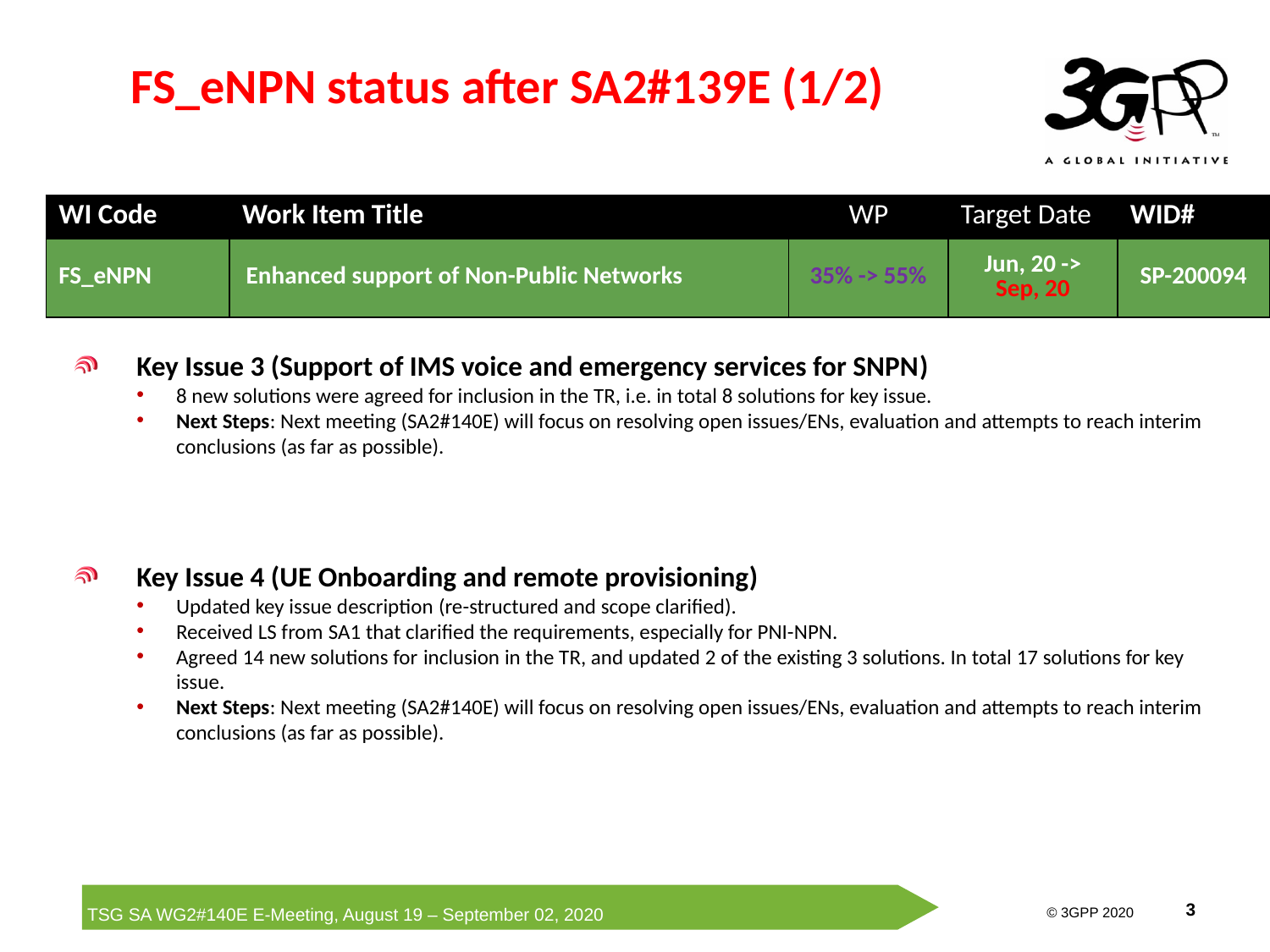

# FS_eNPN status after SA2#139E (1/2)
| WI Code | Work Item Title | WP | Target Date | WID# |
| --- | --- | --- | --- | --- |
| FS\_eNPN | Enhanced support of Non-Public Networks | 35% -> 55% | Jun, 20 -> Sep, 20 | SP-200094 |
Key Issue 3 (Support of IMS voice and emergency services for SNPN)
8 new solutions were agreed for inclusion in the TR, i.e. in total 8 solutions for key issue.
Next Steps: Next meeting (SA2#140E) will focus on resolving open issues/ENs, evaluation and attempts to reach interim conclusions (as far as possible).

Key Issue 4 (UE Onboarding and remote provisioning)
Updated key issue description (re-structured and scope clarified).
Received LS from SA1 that clarified the requirements, especially for PNI-NPN.
Agreed 14 new solutions for inclusion in the TR, and updated 2 of the existing 3 solutions. In total 17 solutions for key issue.
Next Steps: Next meeting (SA2#140E) will focus on resolving open issues/ENs, evaluation and attempts to reach interim conclusions (as far as possible).